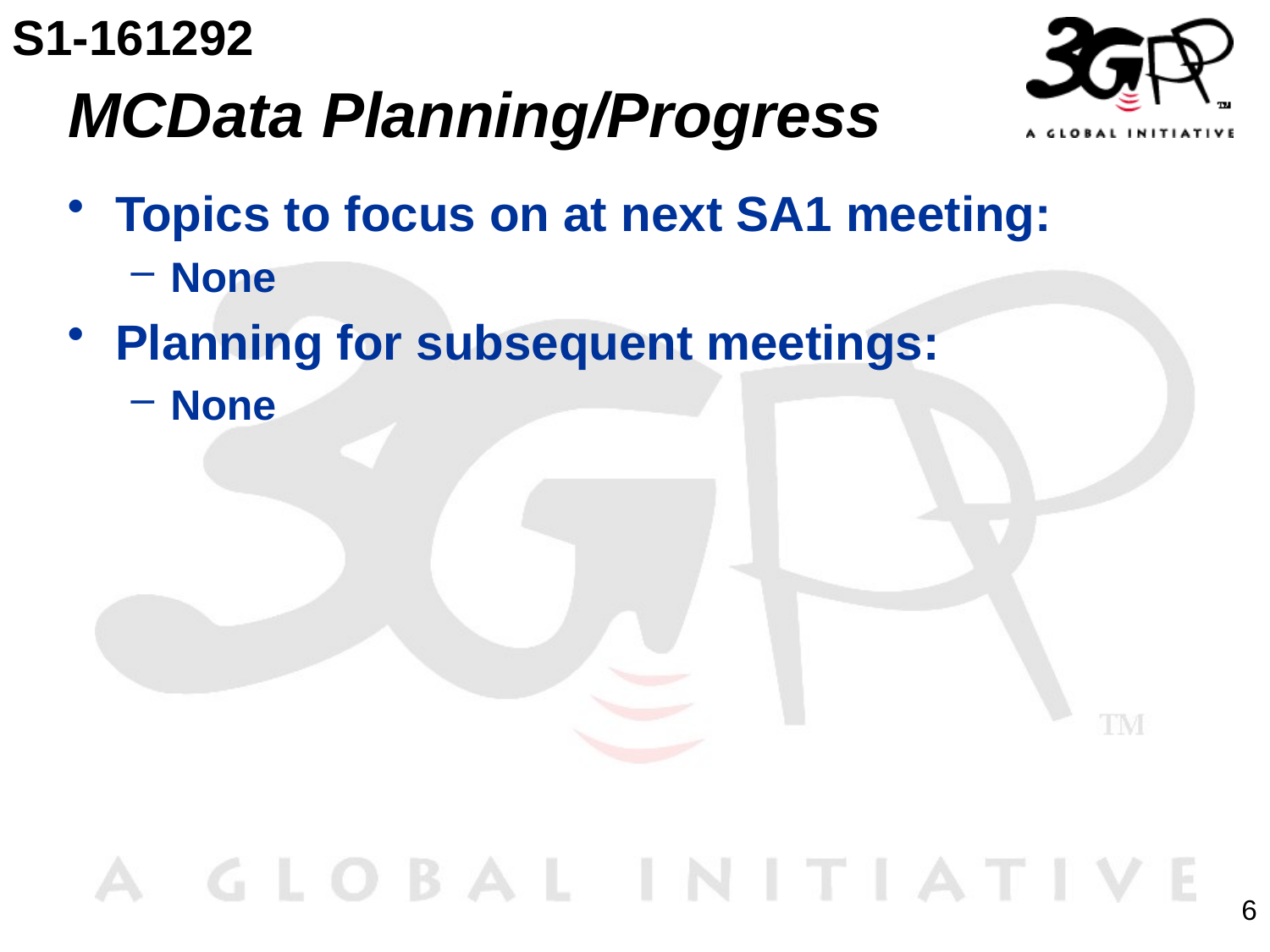

S1-161292
# MCData Planning/Progress
Topics to focus on at next SA1 meeting:
None
Planning for subsequent meetings:
None

6